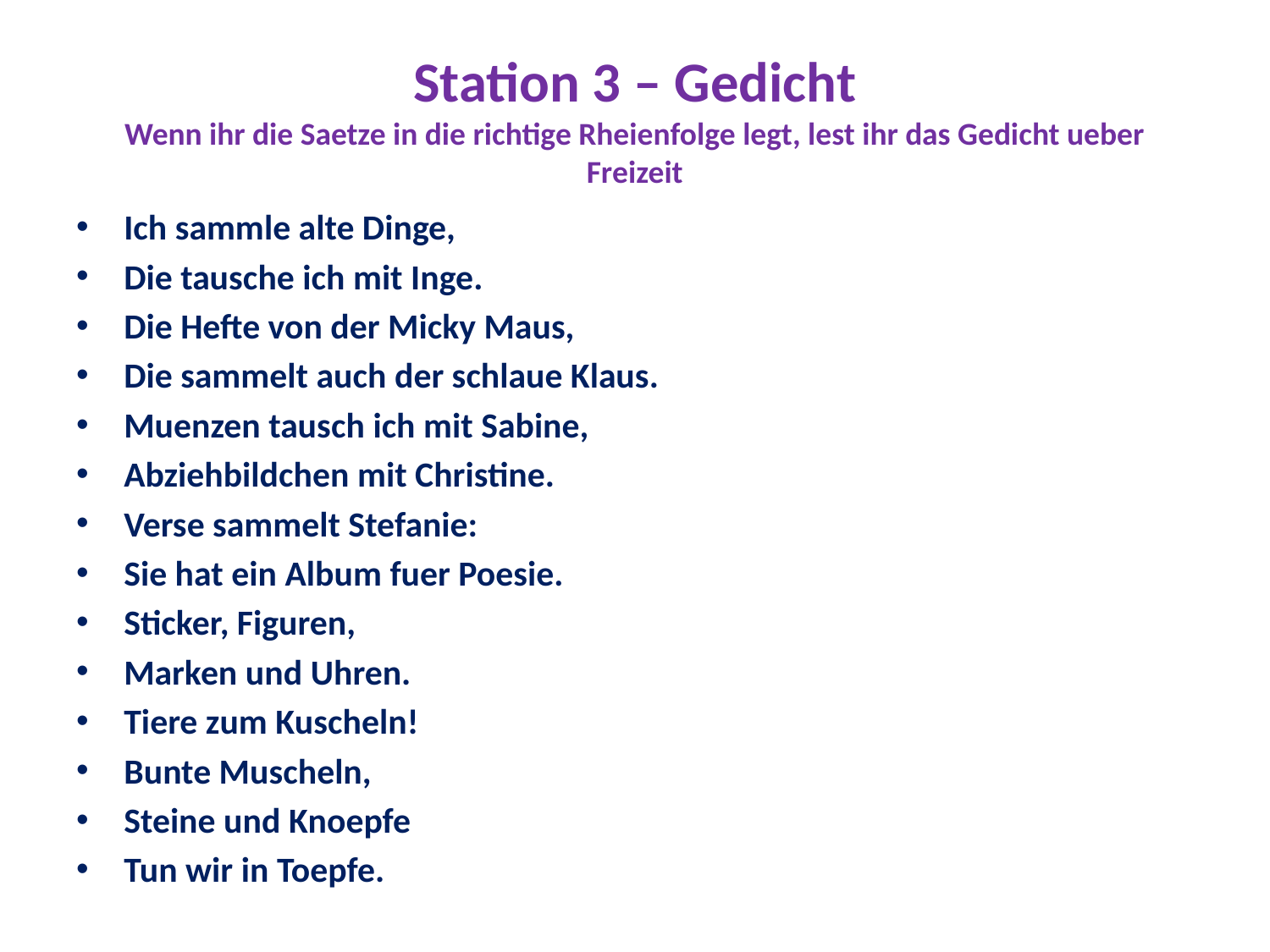

# Station 3 – Gedicht Wenn ihr die Saetze in die richtige Rheienfolge legt, lest ihr das Gedicht ueber Freizeit
Ich sammle alte Dinge,
Die tausche ich mit Inge.
Die Hefte von der Micky Maus,
Die sammelt auch der schlaue Klaus.
Muenzen tausch ich mit Sabine,
Abziehbildchen mit Christine.
Verse sammelt Stefanie:
Sie hat ein Album fuer Poesie.
Sticker, Figuren,
Marken und Uhren.
Tiere zum Kuscheln!
Bunte Muscheln,
Steine und Knoepfe
Tun wir in Toepfe.